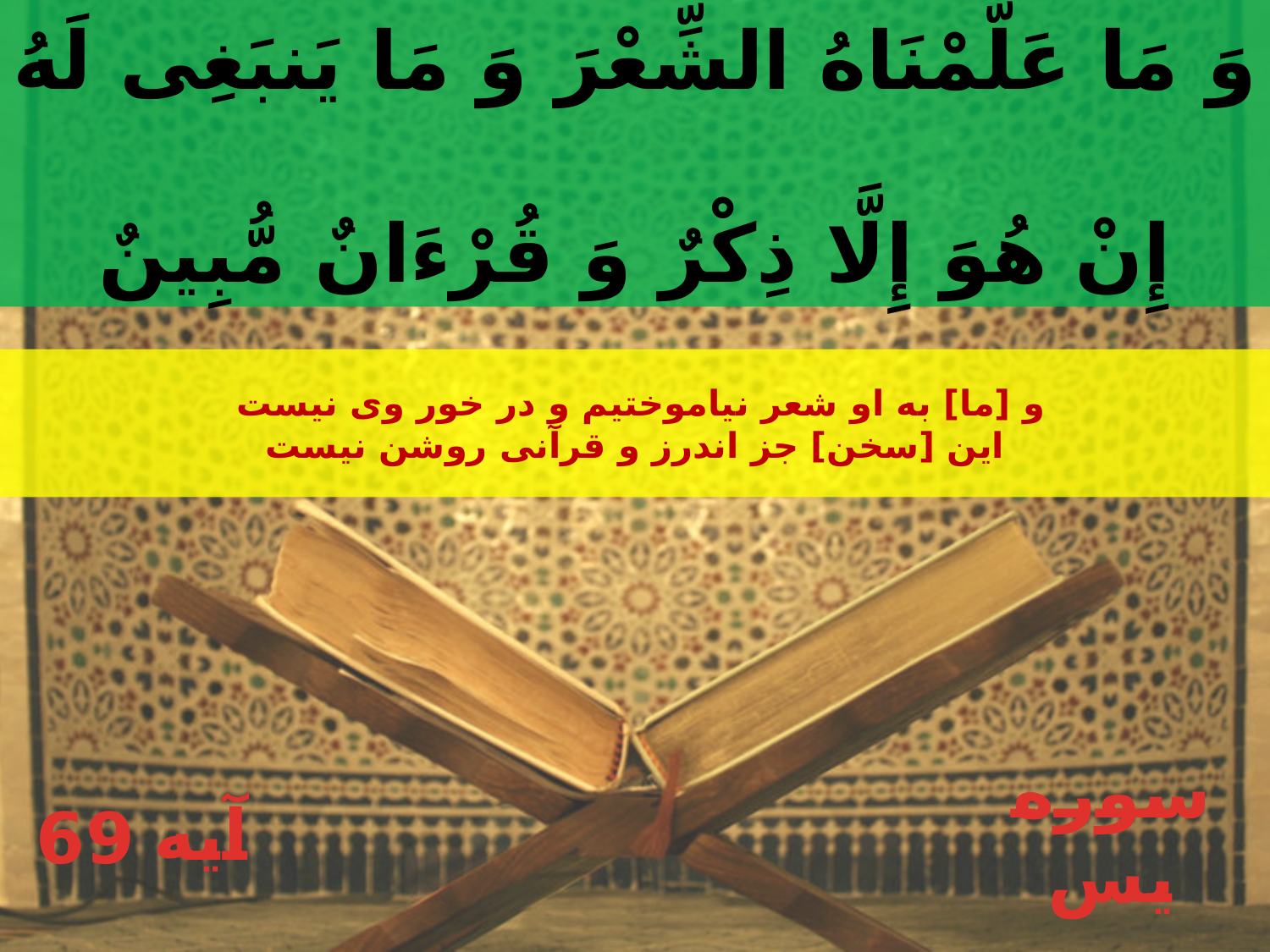

وَ مَا عَلَّمْنَاهُ الشِّعْرَ وَ مَا يَنبَغِى لَهُ
إِنْ هُوَ إِلَّا ذِكْرٌ وَ قُرْءَانٌ مُّبِينٌ
و [ما] به او شعر نياموختيم و در خور وى نيست
اين [سخن‏] جز اندرز و قرآنى روشن نيست
69